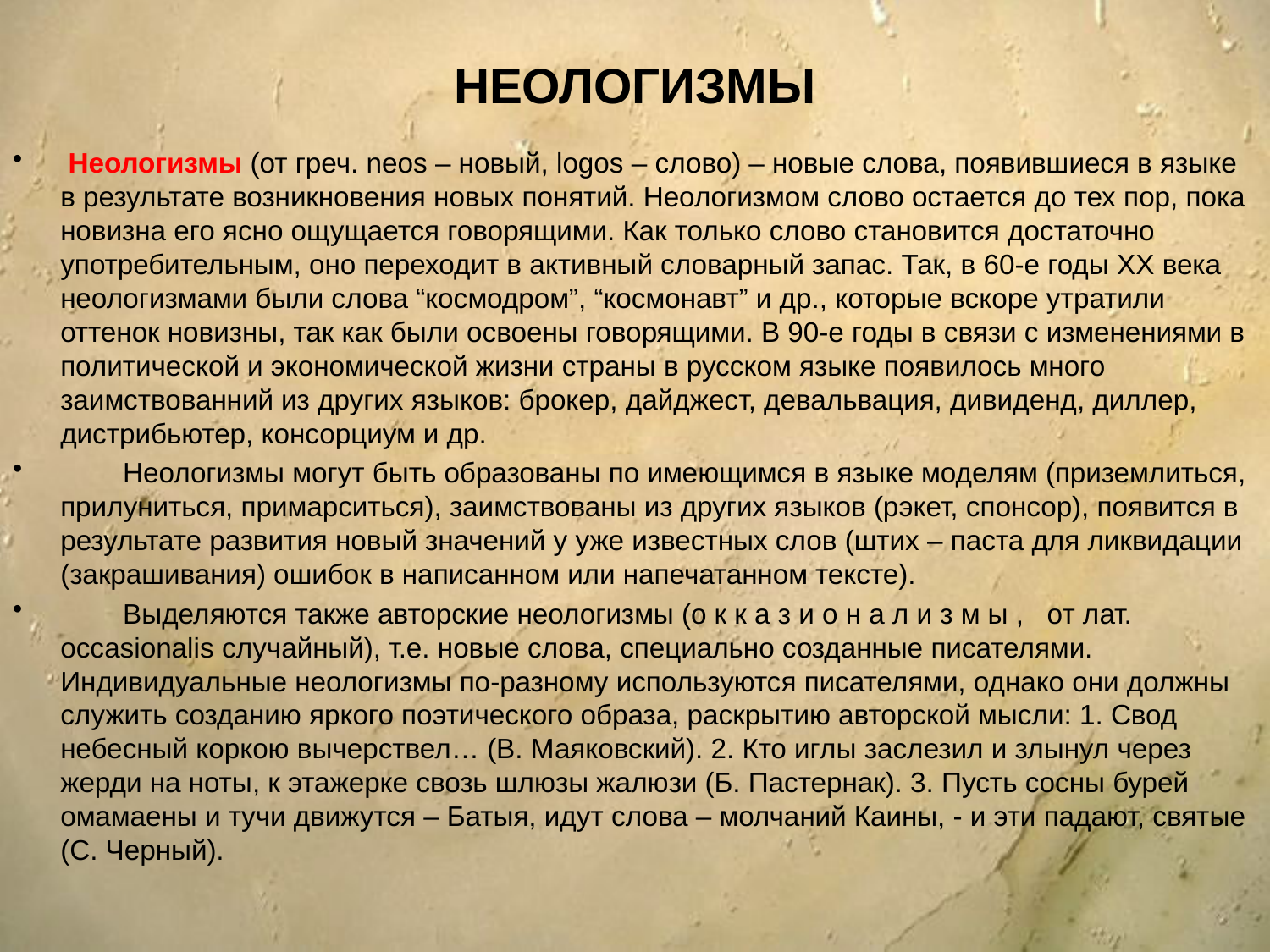

# НЕОЛОГИЗМЫ
 Неологизмы (от греч. neos – новый, logos – слово) – новые слова, появившиеся в языке в результате возникновения новых понятий. Неологизмом слово остается до тех пор, пока новизна его ясно ощущается говорящими. Как только слово становится достаточно употребительным, оно переходит в активный словарный запас. Так, в 60-е годы XX века неологизмами были слова “космодром”, “космонавт” и др., которые вскоре утратили оттенок новизны, так как были освоены говорящими. В 90-е годы в связи с изменениями в политической и экономической жизни страны в русском языке появилось много заимствованний из других языков: брокер, дайджест, девальвация, дивиденд, диллер, дистрибьютер, консорциум и др.
        Неологизмы могут быть образованы по имеющимся в языке моделям (приземлиться, прилуниться, примарситься), заимствованы из других языков (рэкет, спонсор), появится в результате развития новый значений у уже известных слов (штих – паста для ликвидации (закрашивания) ошибок в написанном или напечатанном тексте).
        Выделяются также авторские неологизмы (о к к а з и о н а л и з м ы ,   от лат. occasionalis случайный), т.е. новые слова, специально созданные писателями. Индивидуальные неологизмы по-разному используются писателями, однако они должны служить созданию яркого поэтического образа, раскрытию авторской мысли: 1. Свод небесный коркою вычерствел… (В. Маяковский). 2. Кто иглы заслезил и злынул через жерди на ноты, к этажерке свозь шлюзы жалюзи (Б. Пастернак). 3. Пусть сосны бурей омамаены и тучи движутся – Батыя, идут слова – молчаний Каины, - и эти падают, святые (С. Черный).